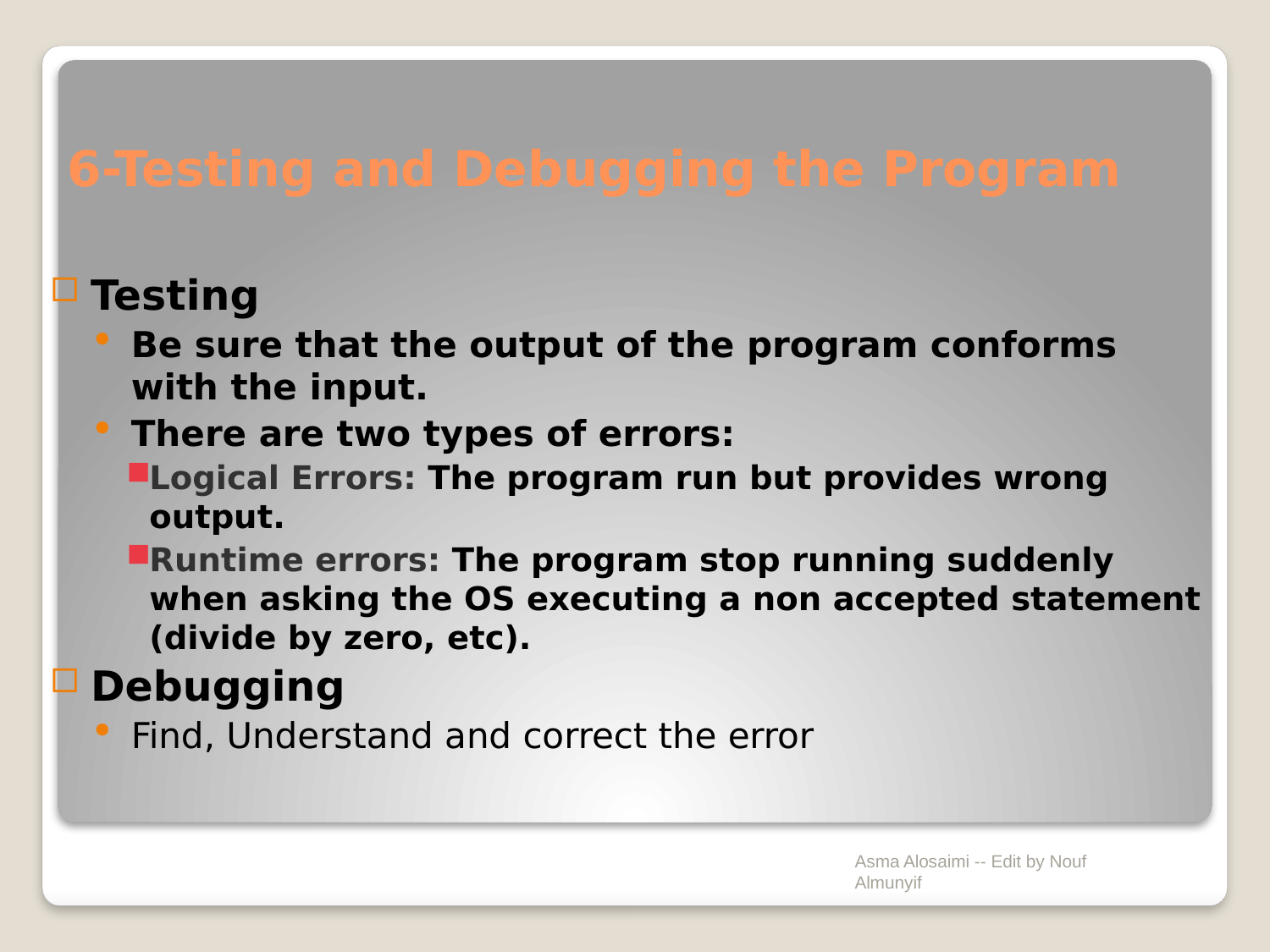

# 6-Testing and Debugging the Program
Testing
Be sure that the output of the program conforms with the input.
There are two types of errors:
Logical Errors: The program run but provides wrong output.
Runtime errors: The program stop running suddenly when asking the OS executing a non accepted statement (divide by zero, etc).
Debugging
Find, Understand and correct the error
Asma Alosaimi -- Edit by Nouf Almunyif